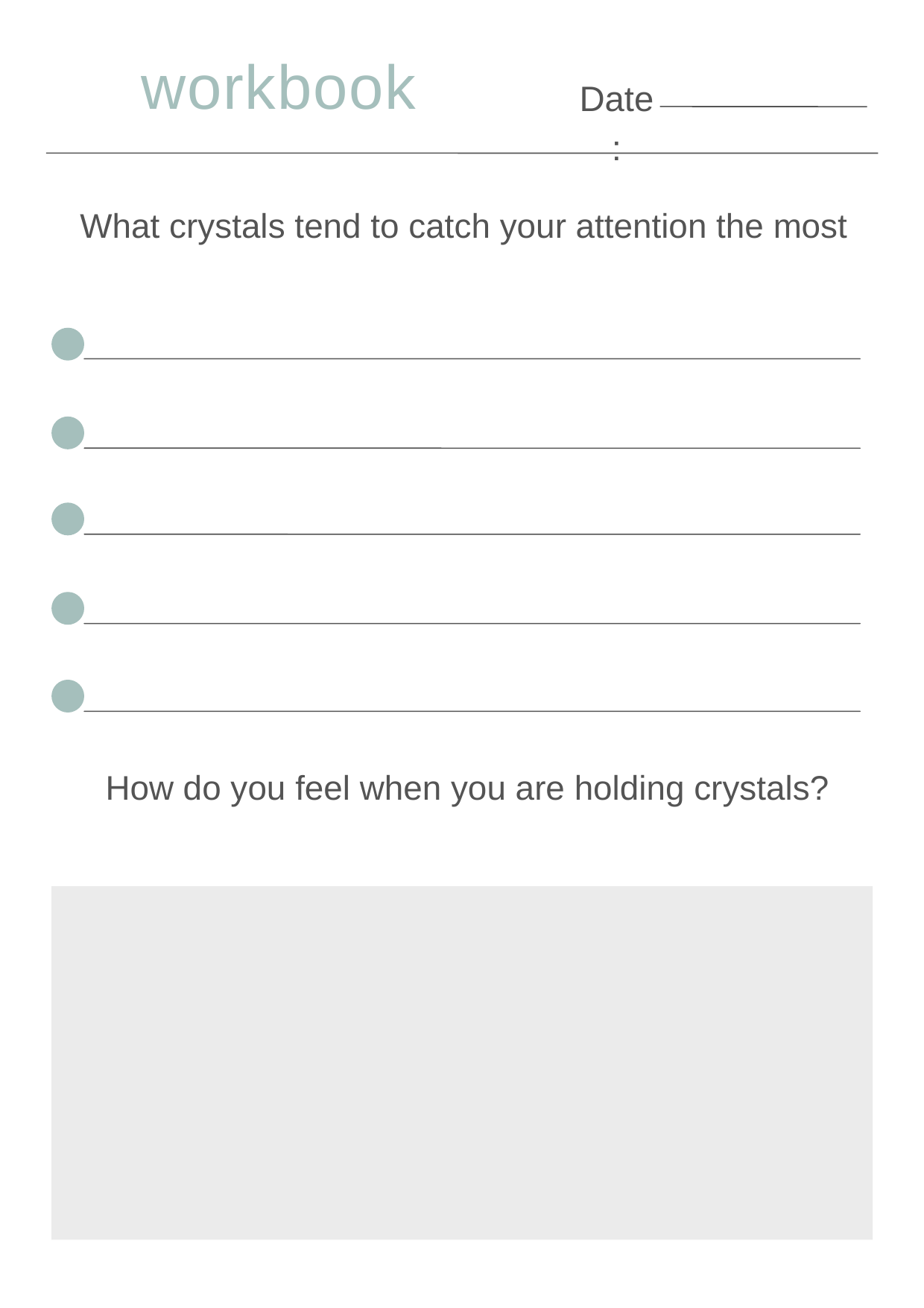

workbook
Date:

What crystals tend to catch your attention the most

How do you feel when you are holding crystals?